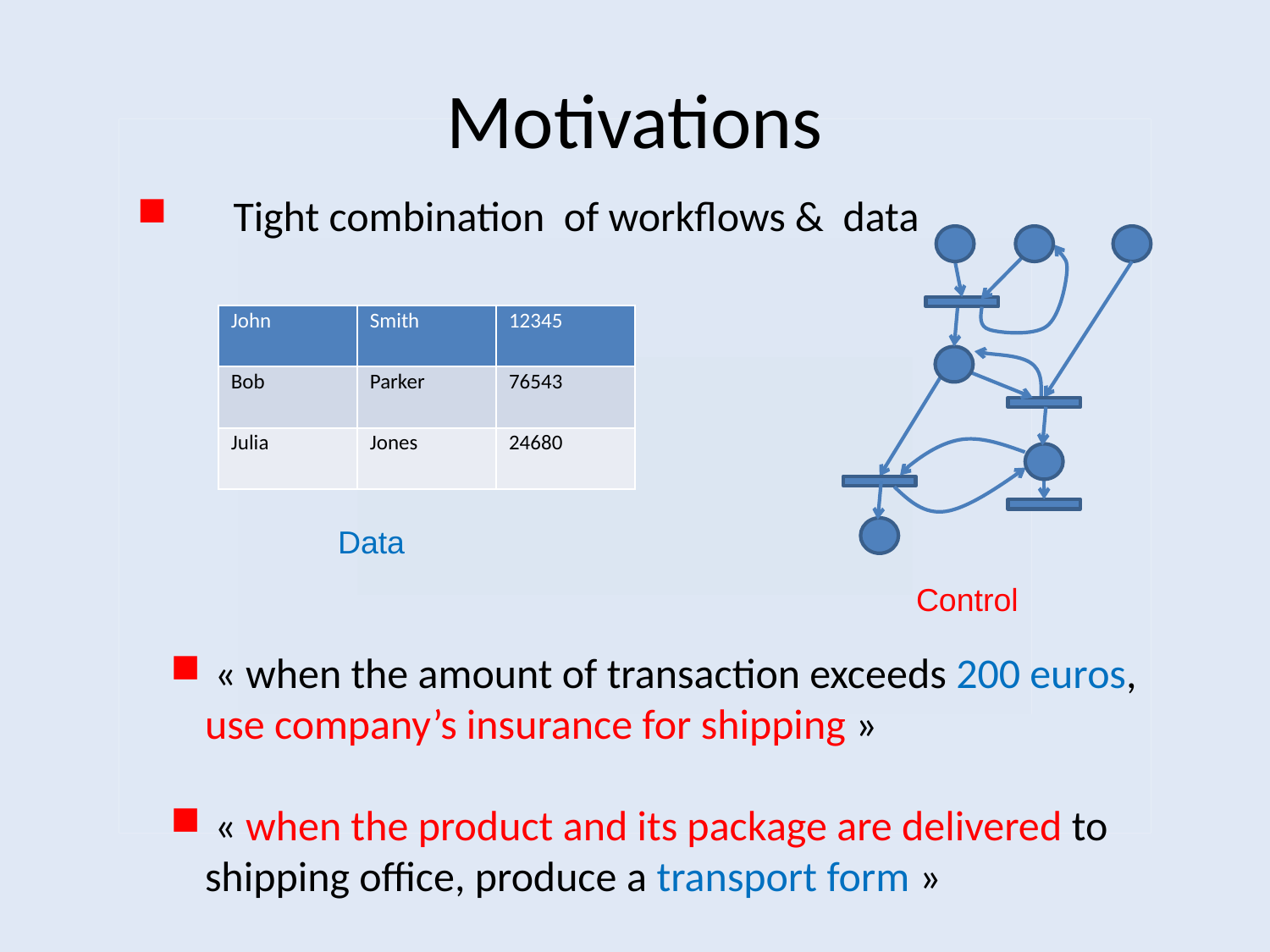

# Motivations
 	Tight combination  of workflows &  data

 « when the amount of transaction exceeds 200 euros, use company’s insurance for shipping »

 « when the product and its package are delivered to shipping office, produce a transport form »

| John | Smith | 12345 |
| --- | --- | --- |
| Bob | Parker | 76543 |
| Julia | Jones | 24680 |
Data
Control